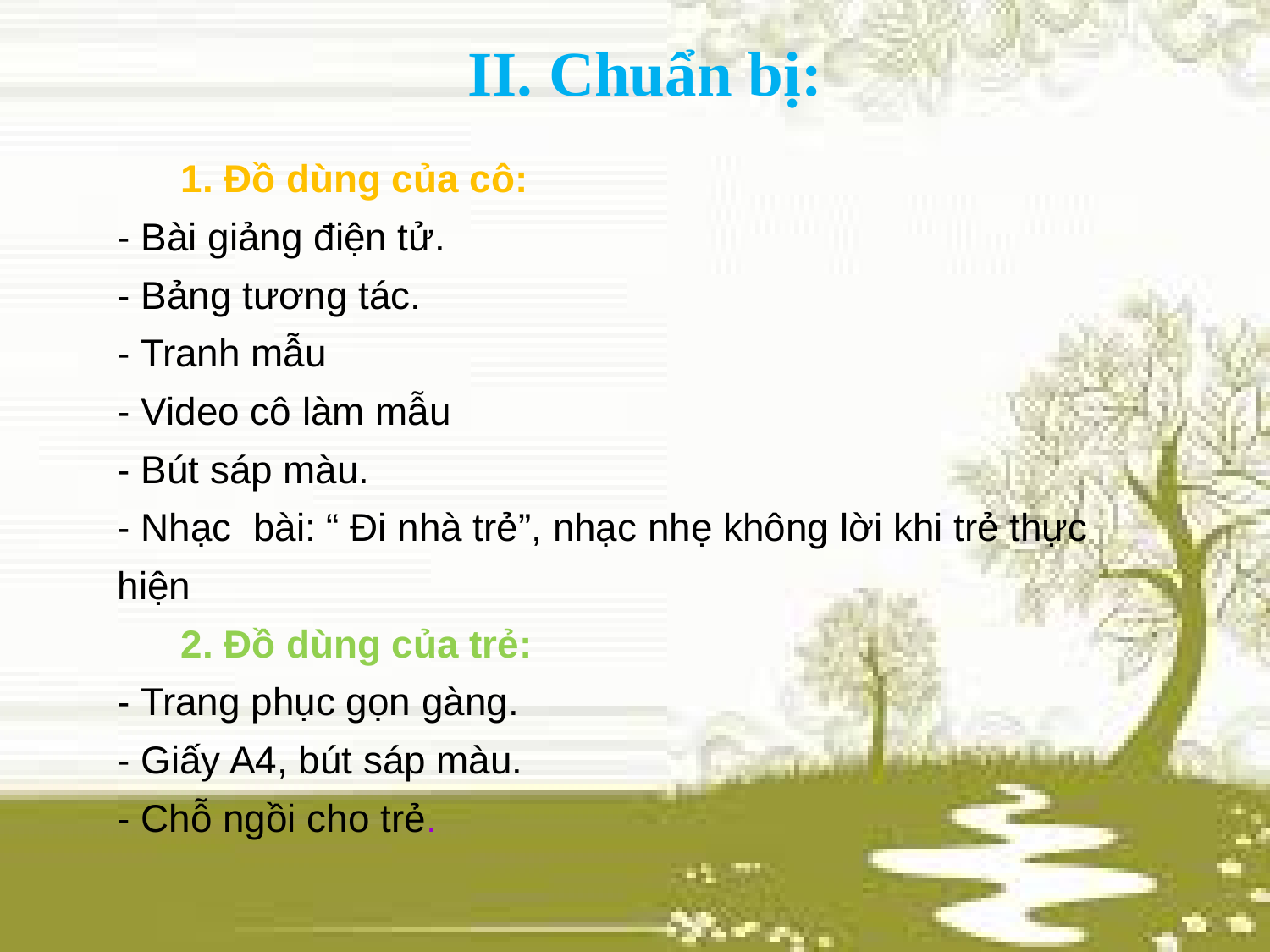

II. Chuẩn bị:
1. Đồ dùng của cô:
- Bài giảng điện tử.
- Bảng tương tác.
- Tranh mẫu
- Video cô làm mẫu
- Bút sáp màu.
- Nhạc  bài: “ Đi nhà trẻ”, nhạc nhẹ không lời khi trẻ thực hiện
2. Đồ dùng của trẻ:
- Trang phục gọn gàng.
- Giấy A4, bút sáp màu.
- Chỗ ngồi cho trẻ.